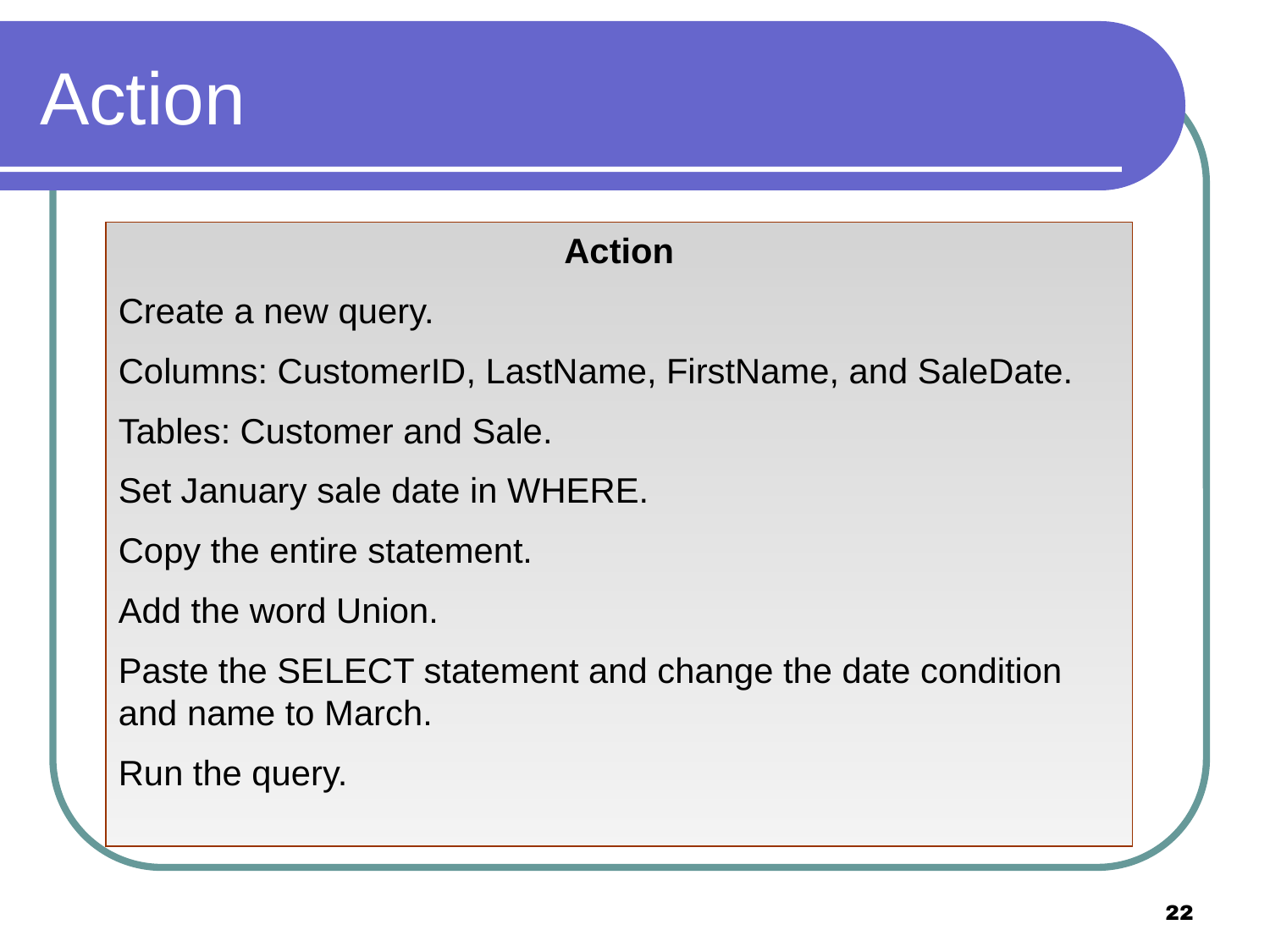

# Action
Action
Create a new query.
Columns: CustomerID, LastName, FirstName, and SaleDate.
Tables: Customer and Sale.
Set January sale date in WHERE.
Copy the entire statement.
Add the word Union.
Paste the SELECT statement and change the date condition and name to March.
Run the query.
22